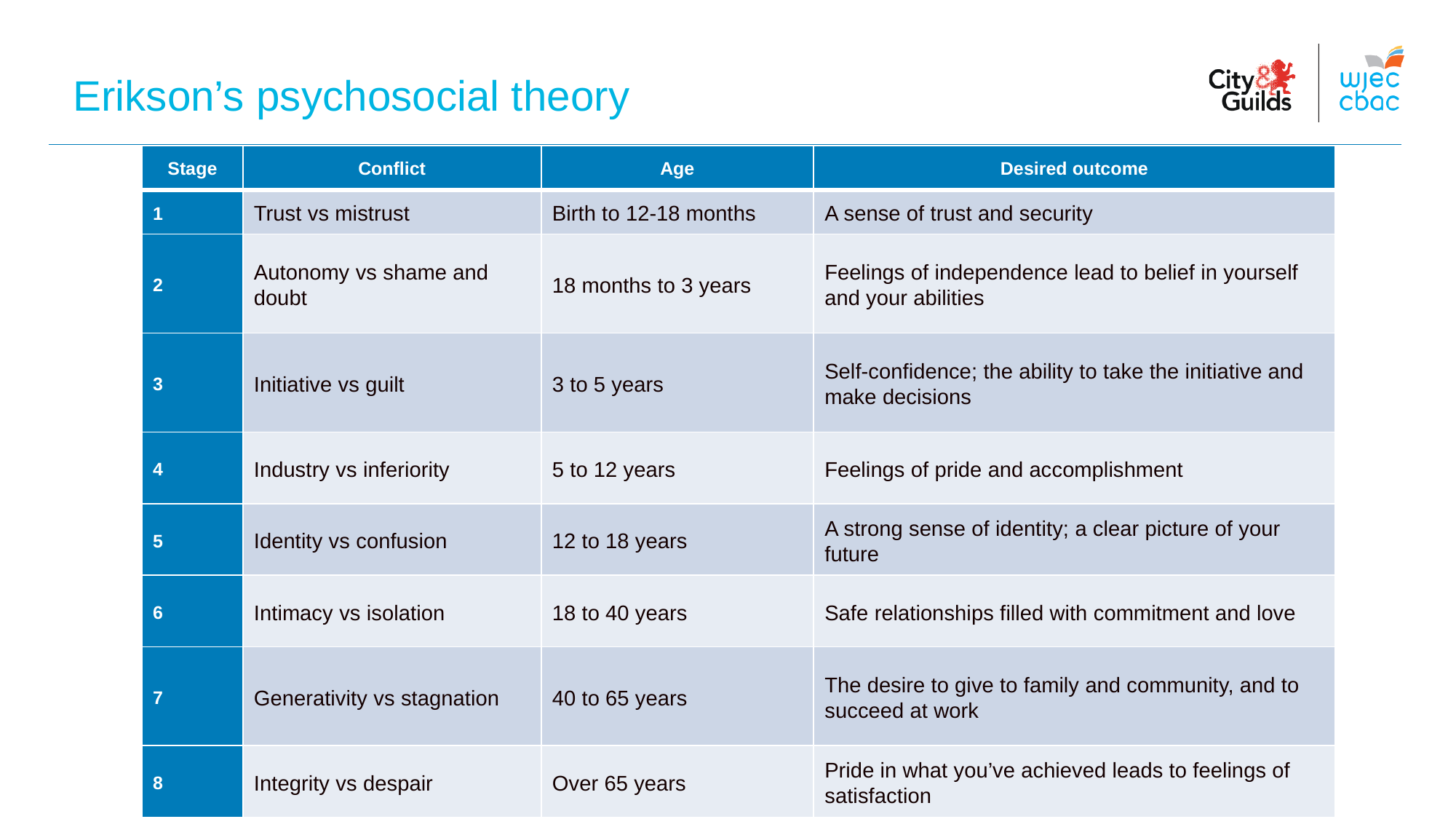

Erikson’s psychosocial theory
| Stage | Conflict | Age | Desired outcome |
| --- | --- | --- | --- |
| 1 | Trust vs mistrust | Birth to 12-18 months | A sense of trust and security |
| 2 | Autonomy vs shame and doubt | 18 months to 3 years | Feelings of independence lead to belief in yourself and your abilities |
| 3 | Initiative vs guilt | 3 to 5 years | Self-confidence; the ability to take the initiative and make decisions |
| 4 | Industry vs inferiority | 5 to 12 years | Feelings of pride and accomplishment |
| 5 | Identity vs confusion | 12 to 18 years | A strong sense of identity; a clear picture of your future |
| 6 | Intimacy vs isolation | 18 to 40 years | Safe relationships filled with commitment and love |
| 7 | Generativity vs stagnation | 40 to 65 years | The desire to give to family and community, and to succeed at work |
| 8 | Integrity vs despair | Over 65 years | Pride in what you’ve achieved leads to feelings of satisfaction |